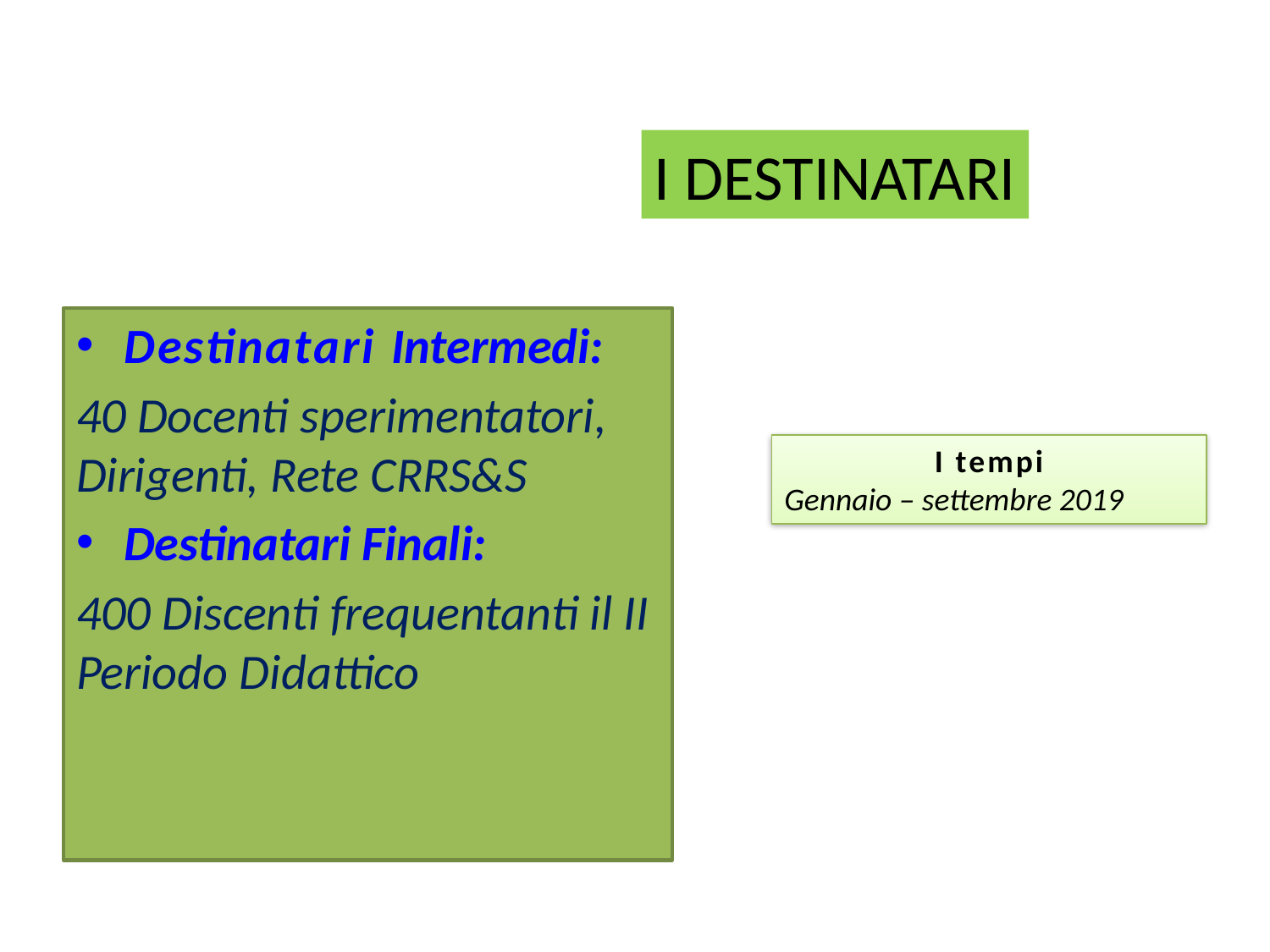

I DESTINATARI
Destinatari Intermedi:
40 Docenti sperimentatori, Dirigenti, Rete CRRS&S
Destinatari Finali:
400 Discenti frequentanti il II Periodo Didattico
I tempi
Gennaio – settembre 2019